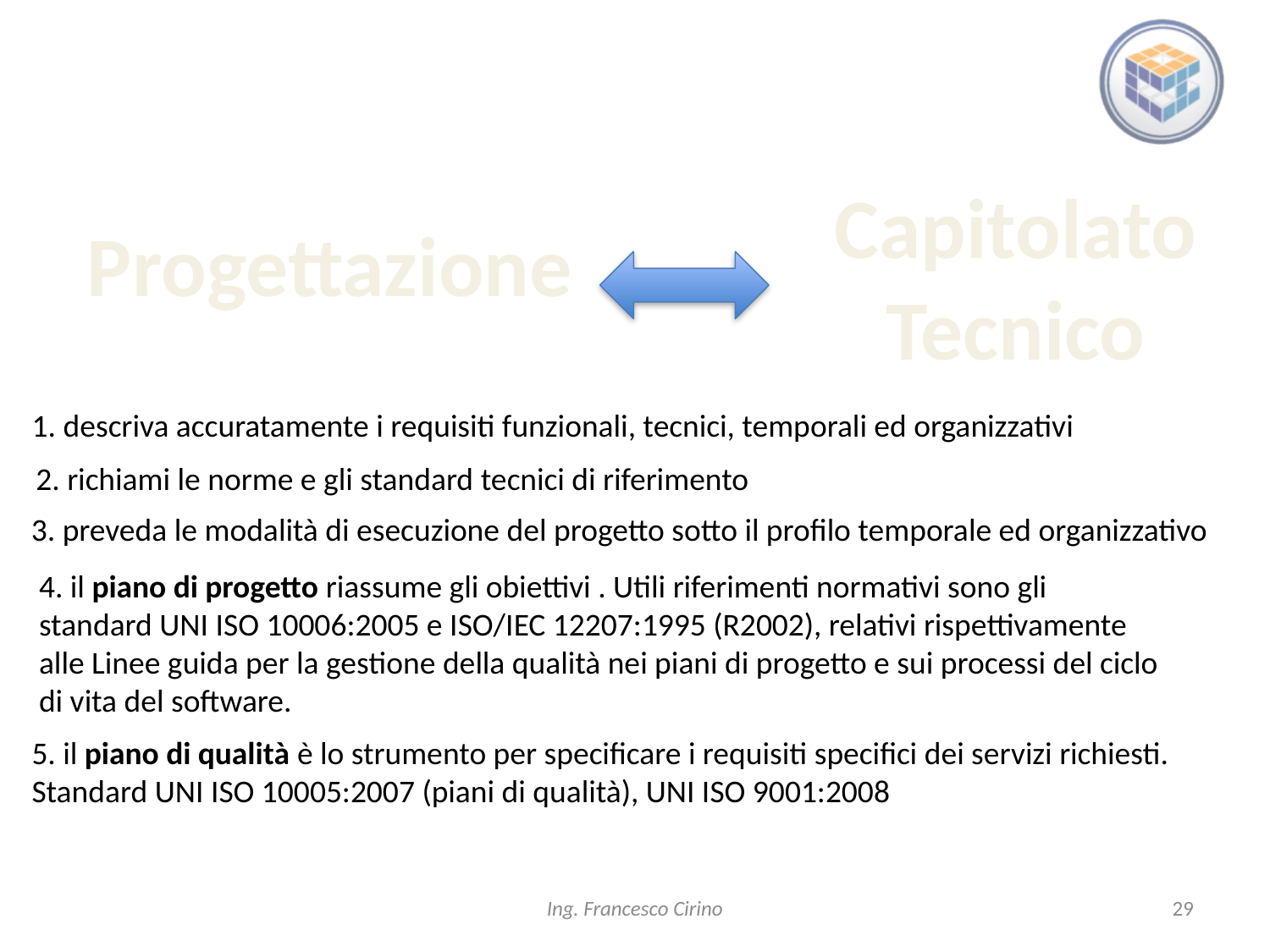

Capitolato Tecnico
Progettazione

1. descriva accuratamente i requisiti funzionali, tecnici, temporali ed organizzativi
2. richiami le norme e gli standard tecnici di riferimento
3. preveda le modalità di esecuzione del progetto sotto il profilo temporale ed organizzativo
4. il piano di progetto riassume gli obiettivi . Utili riferimenti normativi sono gli
standard UNI ISO 10006:2005 e ISO/IEC 12207:1995 (R2002), relativi rispettivamente
alle Linee guida per la gestione della qualità nei piani di progetto e sui processi del ciclo
di vita del software.
5. il piano di qualità è lo strumento per specificare i requisiti specifici dei servizi richiesti.
Standard UNI ISO 10005:2007 (piani di qualità), UNI ISO 9001:2008
Ing. Francesco Cirino
29